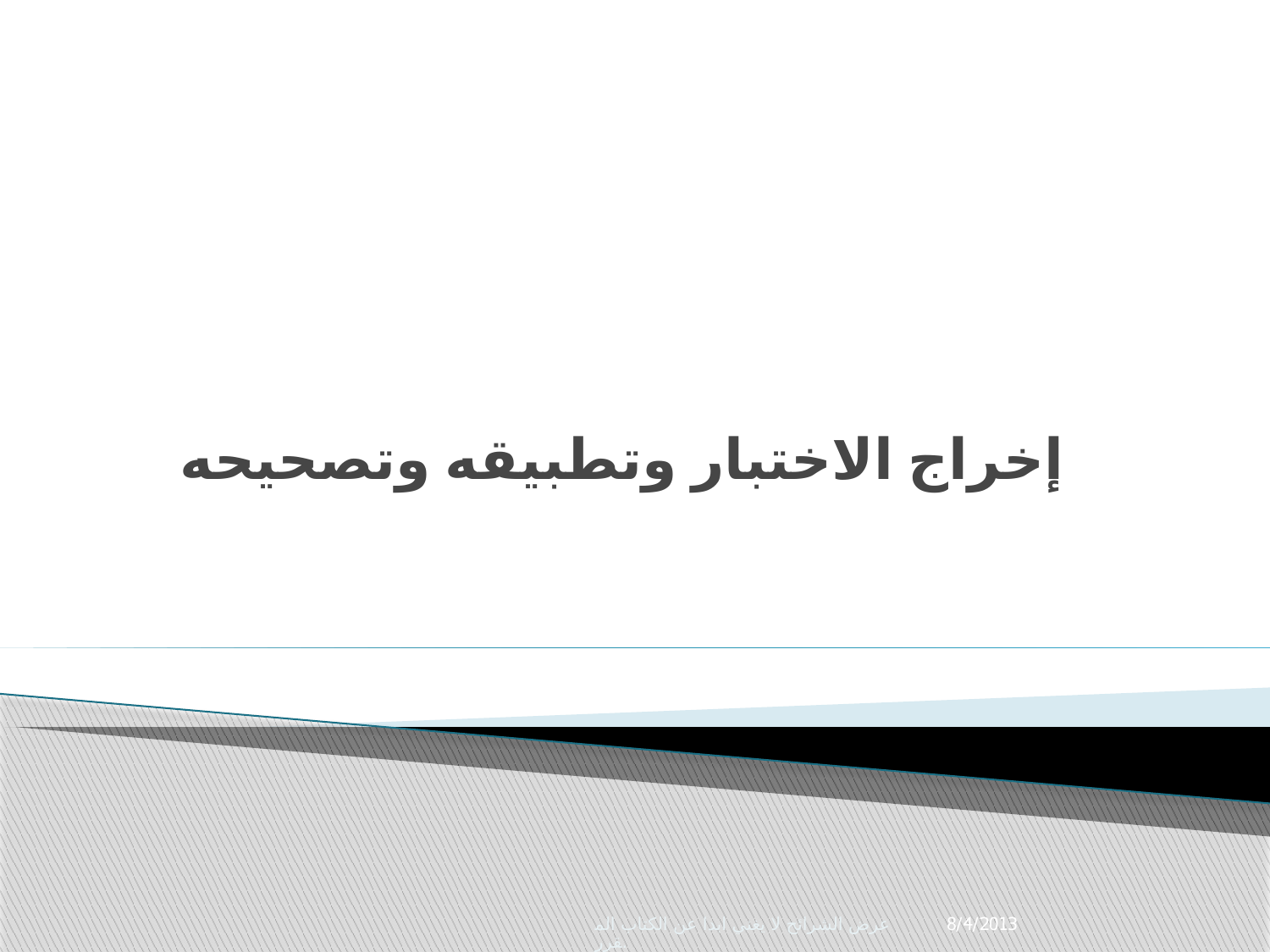

# إخراج الاختبار وتطبيقه وتصحيحه
عرض الشرائح لا يغني ابدا عن الكتاب المقرر.
8/4/2013